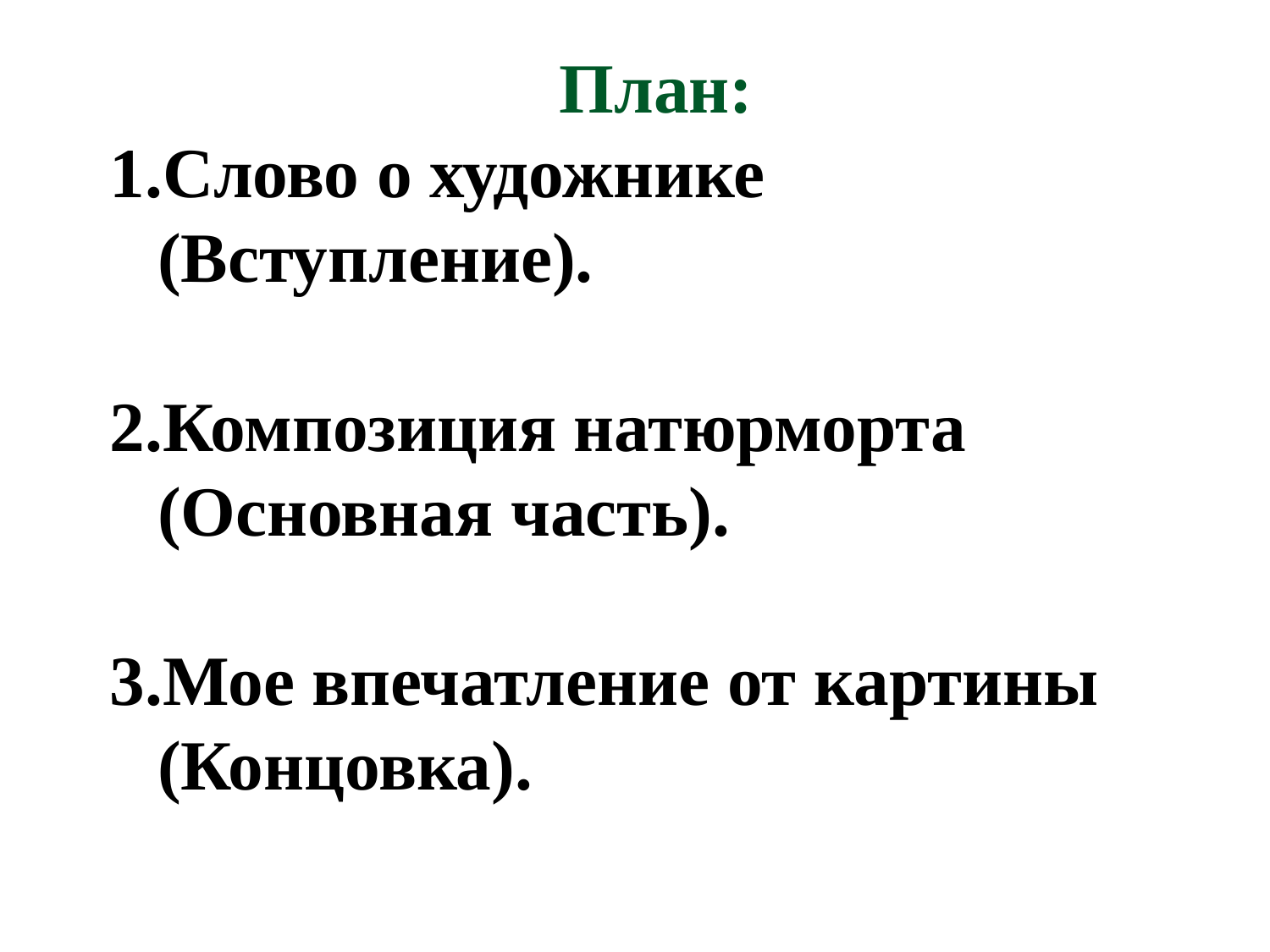

План:
Слово о художнике (Вступление).

Композиция натюрморта (Основная часть).

Мое впечатление от картины (Концовка).